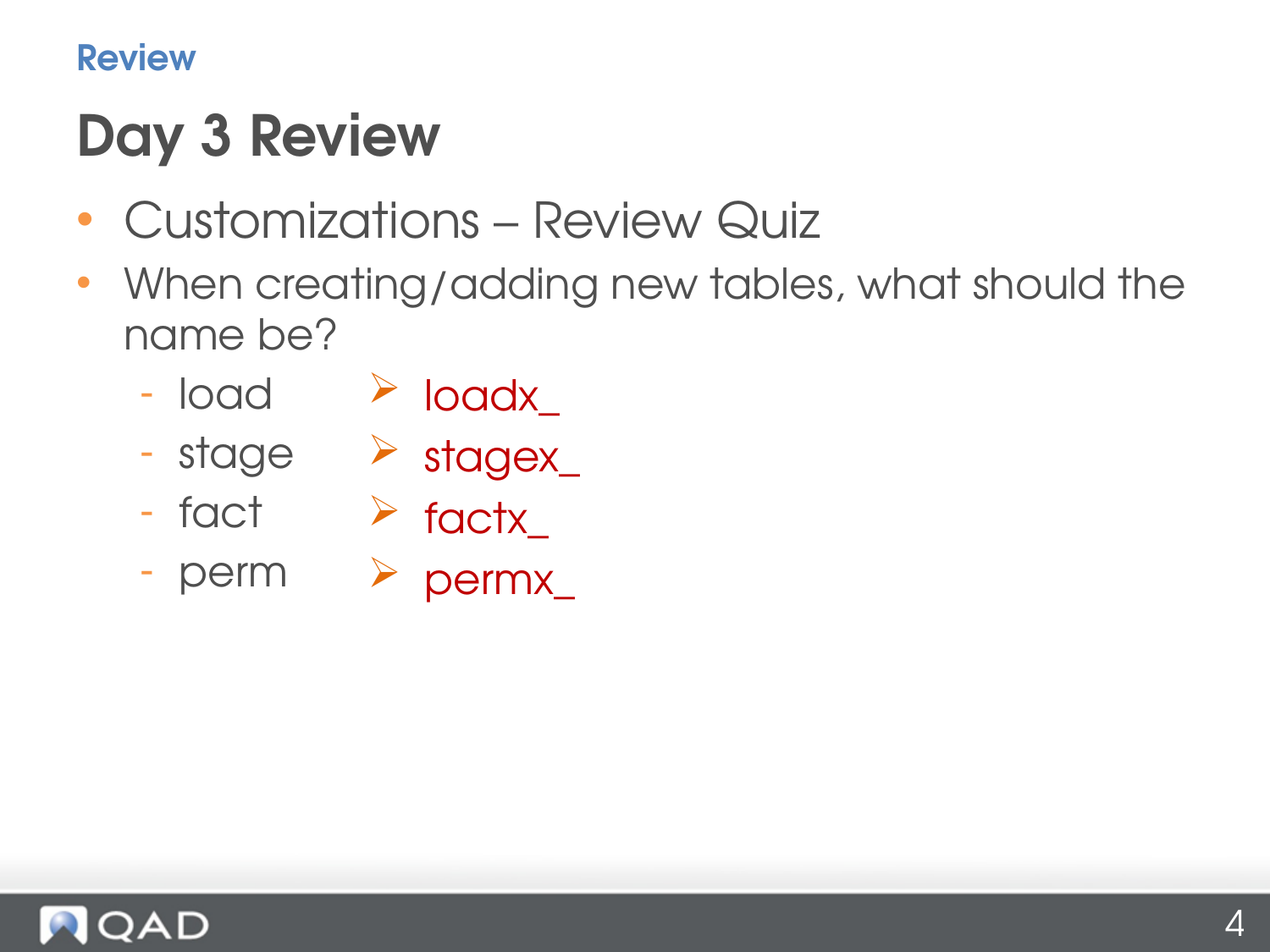

Review
Day 3 Review
Customizations – Review Quiz
When creating/adding new tables, what should the name be?
load
stage
fact
perm
  loadx_
  stagex_
  factx_
  permx_

4